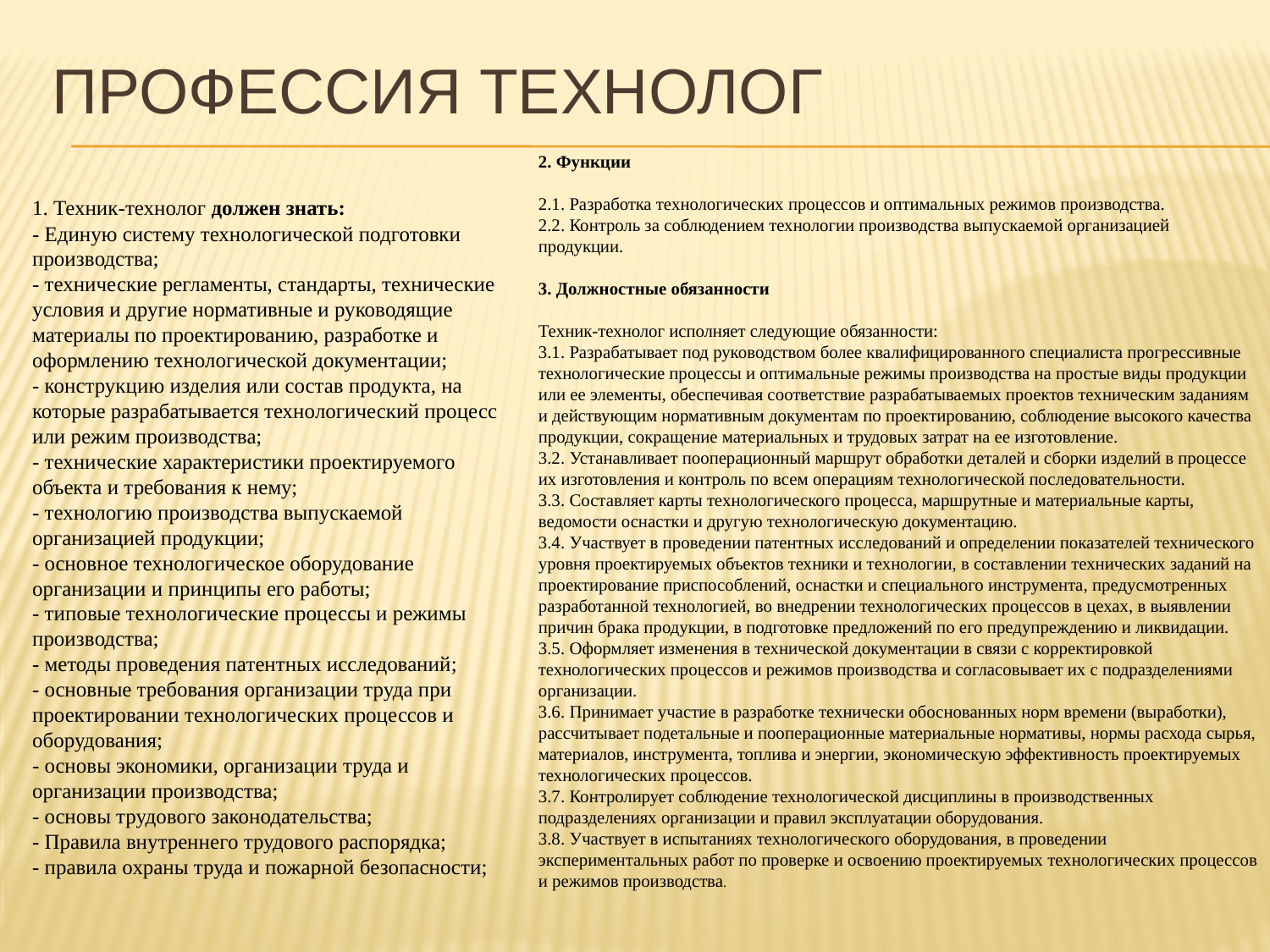

# Профессия технолог
2. Функции

2.1. Разработка технологических процессов и оптимальных режимов производства.
2.2. Контроль за соблюдением технологии производства выпускаемой организацией продукции.

3. Должностные обязанности

Техник-технолог исполняет следующие обязанности:
3.1. Разрабатывает под руководством более квалифицированного специалиста прогрессивные технологические процессы и оптимальные режимы производства на простые виды продукции или ее элементы, обеспечивая соответствие разрабатываемых проектов техническим заданиям и действующим нормативным документам по проектированию, соблюдение высокого качества продукции, сокращение материальных и трудовых затрат на ее изготовление.
3.2. Устанавливает пооперационный маршрут обработки деталей и сборки изделий в процессе их изготовления и контроль по всем операциям технологической последовательности.
3.3. Составляет карты технологического процесса, маршрутные и материальные карты, ведомости оснастки и другую технологическую документацию.
3.4. Участвует в проведении патентных исследований и определении показателей технического уровня проектируемых объектов техники и технологии, в составлении технических заданий на проектирование приспособлений, оснастки и специального инструмента, предусмотренных разработанной технологией, во внедрении технологических процессов в цехах, в выявлении причин брака продукции, в подготовке предложений по его предупреждению и ликвидации.
3.5. Оформляет изменения в технической документации в связи с корректировкой технологических процессов и режимов производства и согласовывает их с подразделениями организации.
3.6. Принимает участие в разработке технически обоснованных норм времени (выработки), рассчитывает подетальные и пооперационные материальные нормативы, нормы расхода сырья, материалов, инструмента, топлива и энергии, экономическую эффективность проектируемых технологических процессов.
3.7. Контролирует соблюдение технологической дисциплины в производственных подразделениях организации и правил эксплуатации оборудования.
3.8. Участвует в испытаниях технологического оборудования, в проведении экспериментальных работ по проверке и освоению проектируемых технологических процессов и режимов производства.

1. Техник-технолог должен знать:
- Единую систему технологической подготовки производства;
- технические регламенты, стандарты, технические условия и другие нормативные и руководящие материалы по проектированию, разработке и оформлению технологической документации;
- конструкцию изделия или состав продукта, на которые разрабатывается технологический процесс или режим производства;
- технические характеристики проектируемого объекта и требования к нему;
- технологию производства выпускаемой организацией продукции;
- основное технологическое оборудование организации и принципы его работы;
- типовые технологические процессы и режимы производства;
- методы проведения патентных исследований;
- основные требования организации труда при проектировании технологических процессов и оборудования;
- основы экономики, организации труда и организации производства;
- основы трудового законодательства;
- Правила внутреннего трудового распорядка;
- правила охраны труда и пожарной безопасности;